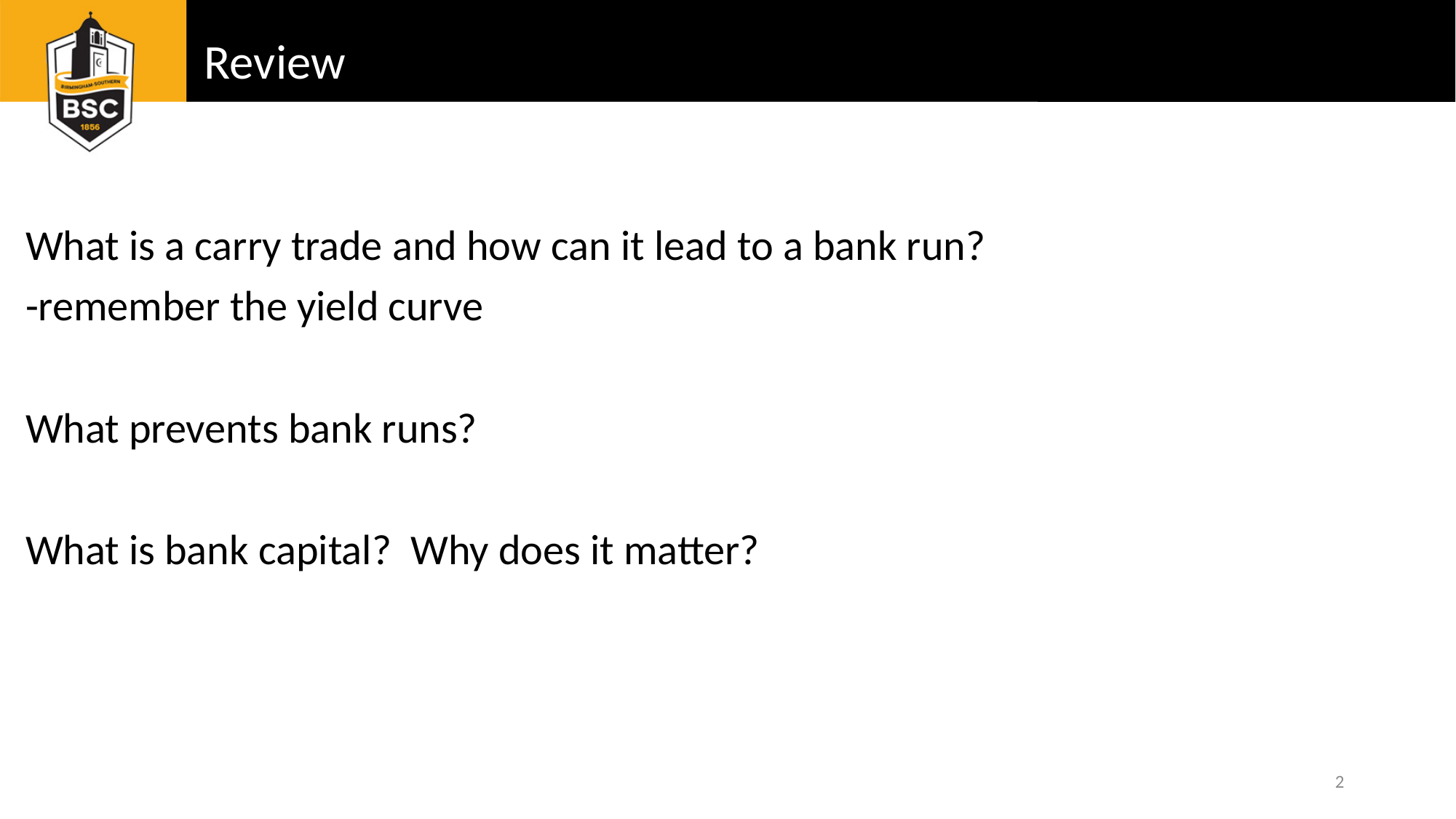

# Review
What is a carry trade and how can it lead to a bank run?
-remember the yield curve

What prevents bank runs?

What is bank capital?  Why does it matter?

2